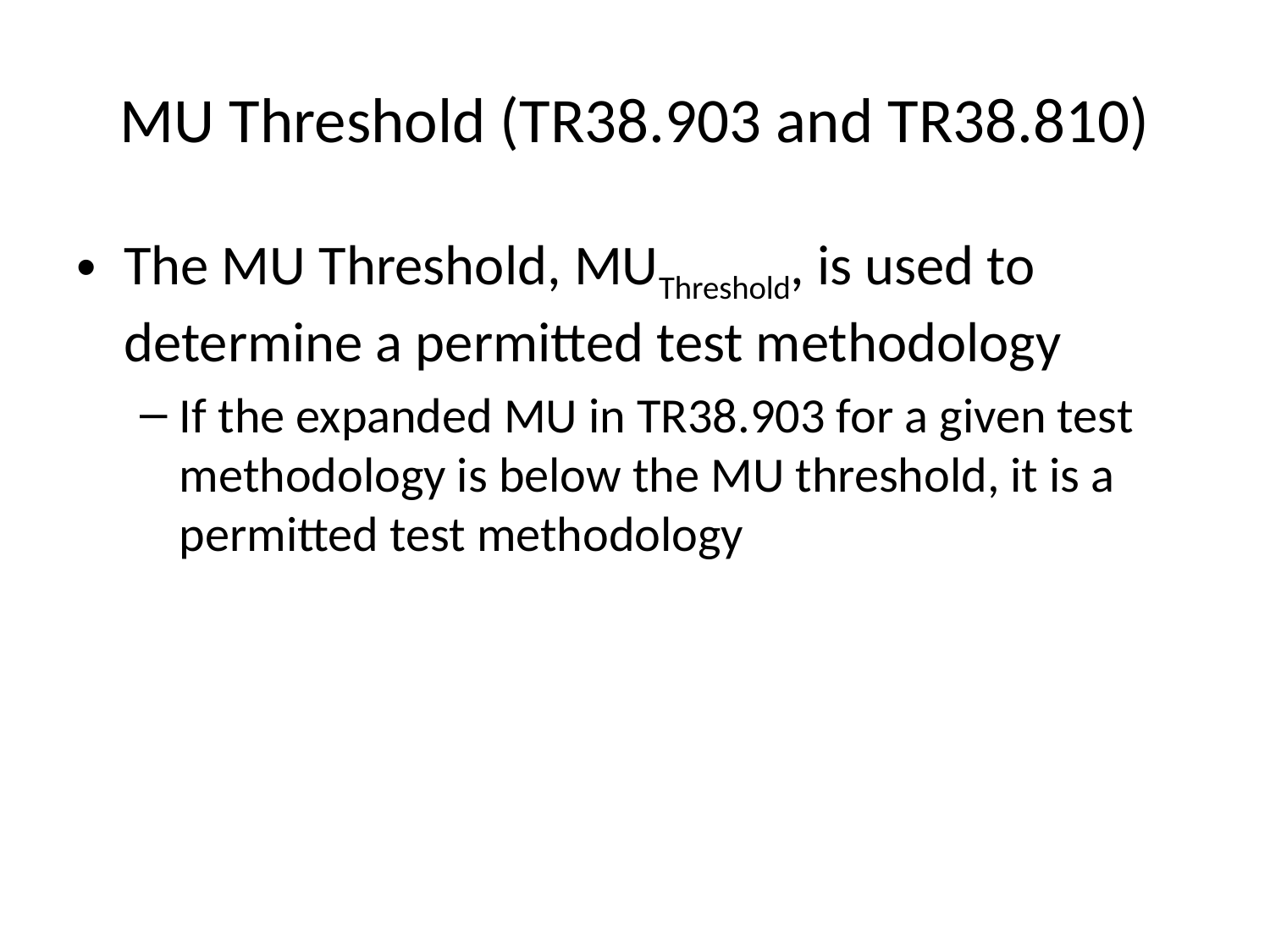

# MU Threshold (TR38.903 and TR38.810)
The MU Threshold, MUThreshold, is used to determine a permitted test methodology
If the expanded MU in TR38.903 for a given test methodology is below the MU threshold, it is a permitted test methodology